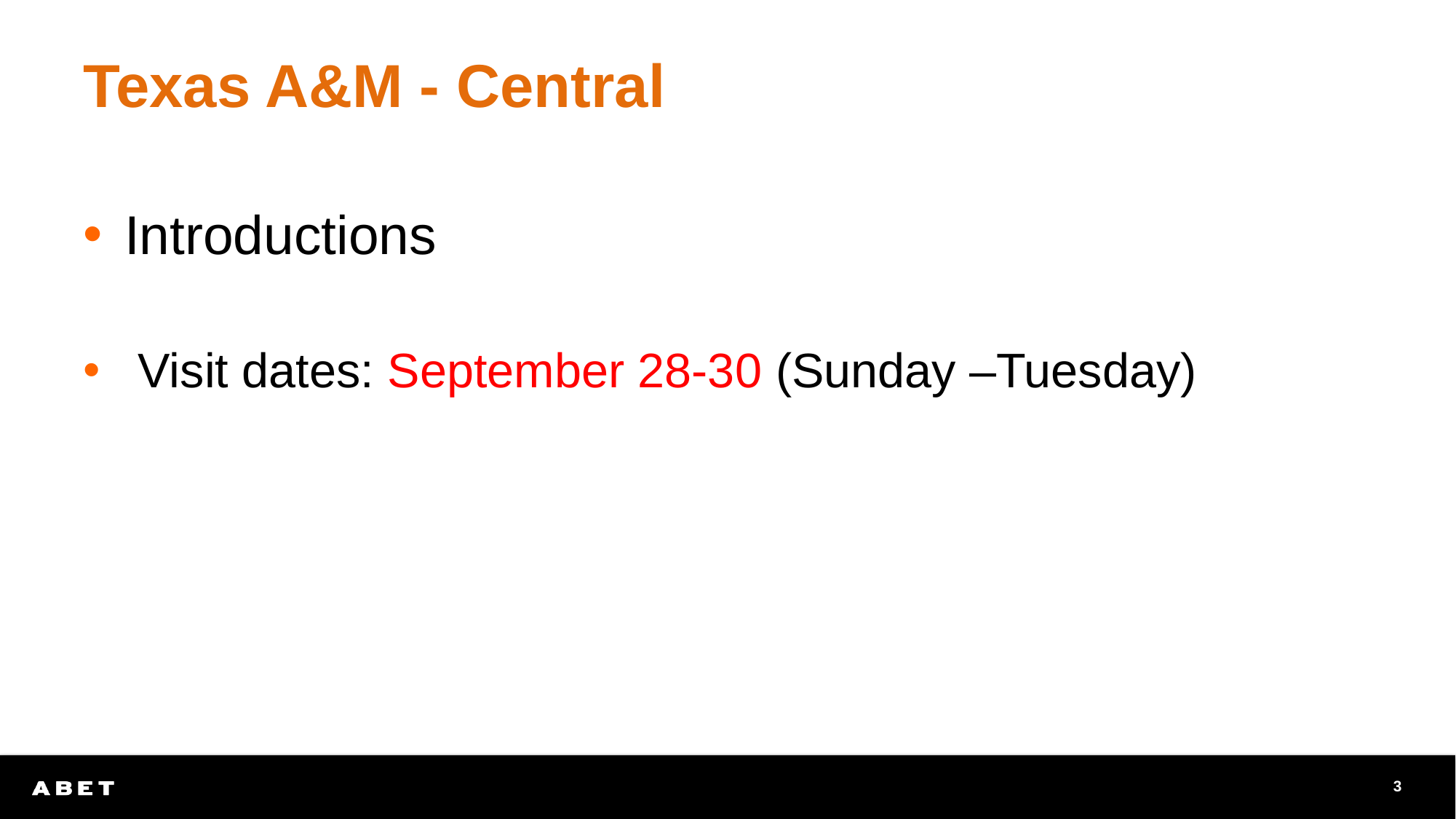

# Texas A&M - Central
Introductions

Visit dates: September 28-30 (Sunday –Tuesday)